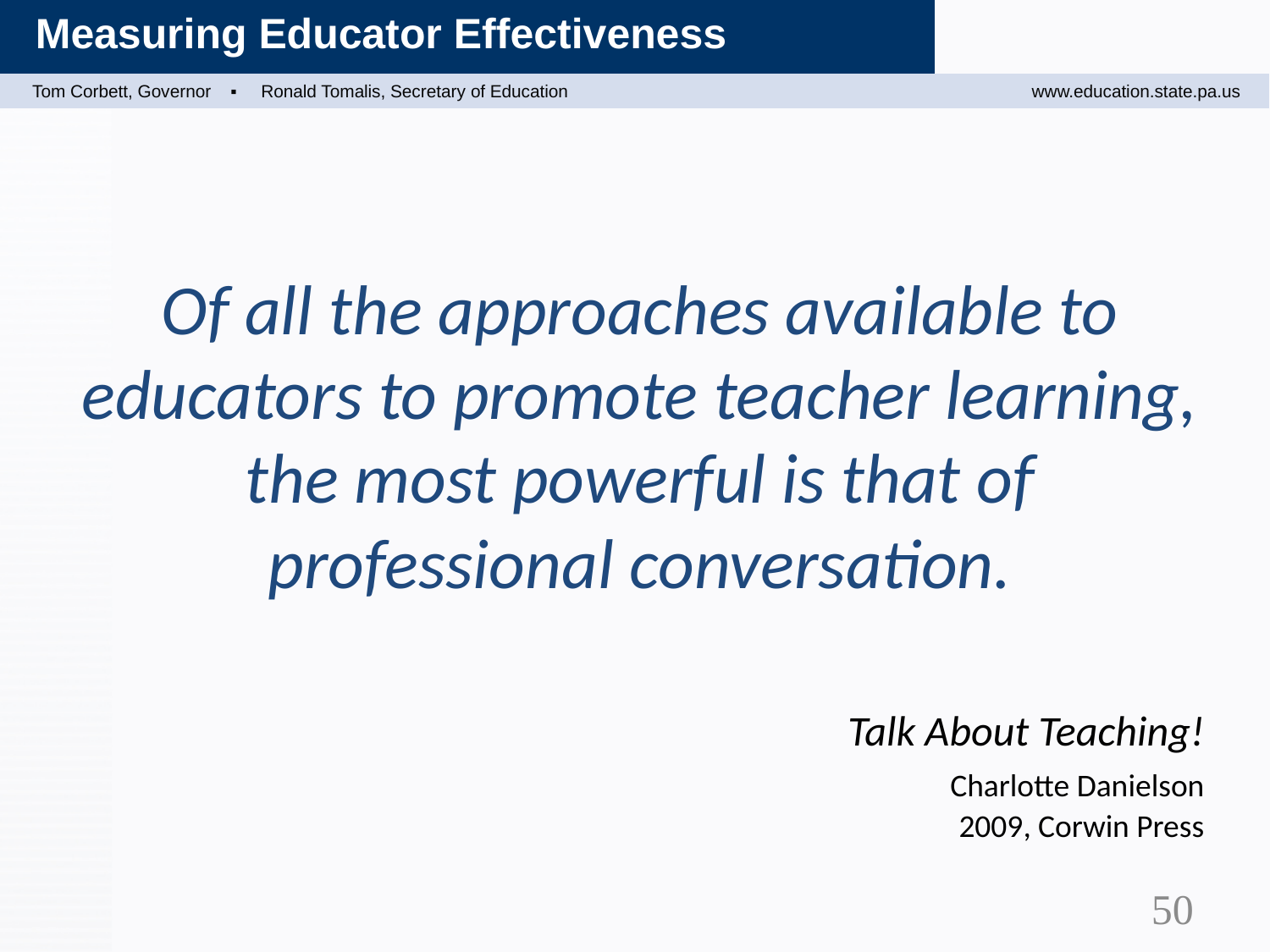

Of all the approaches available to educators to promote teacher learning, the most powerful is that of professional conversation.

				Talk About Teaching!
				Charlotte Danielson
				2009, Corwin Press
50